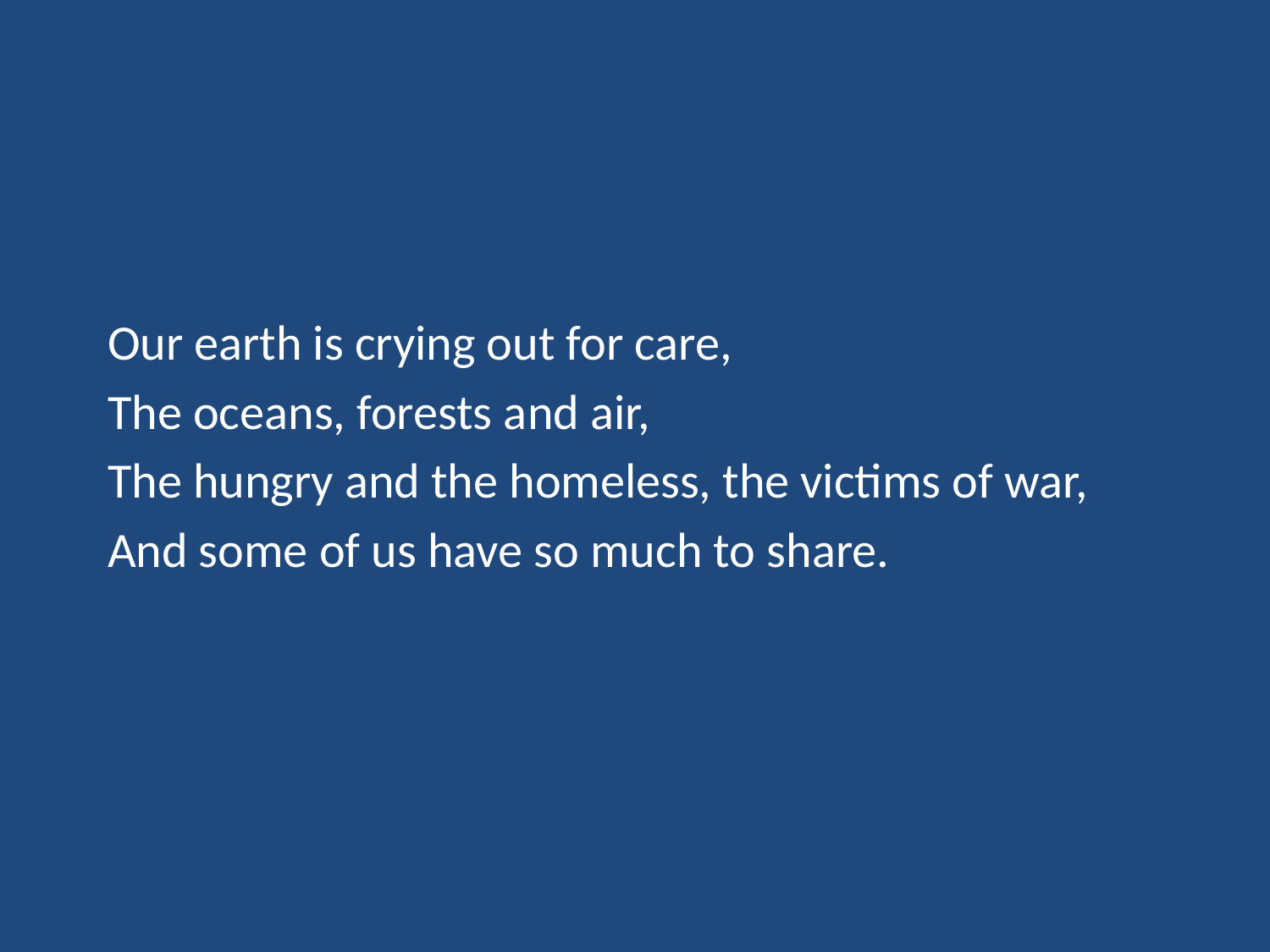

Our earth is crying out for care,
The oceans, forests and air,
The hungry and the homeless, the victims of war,
And some of us have so much to share.